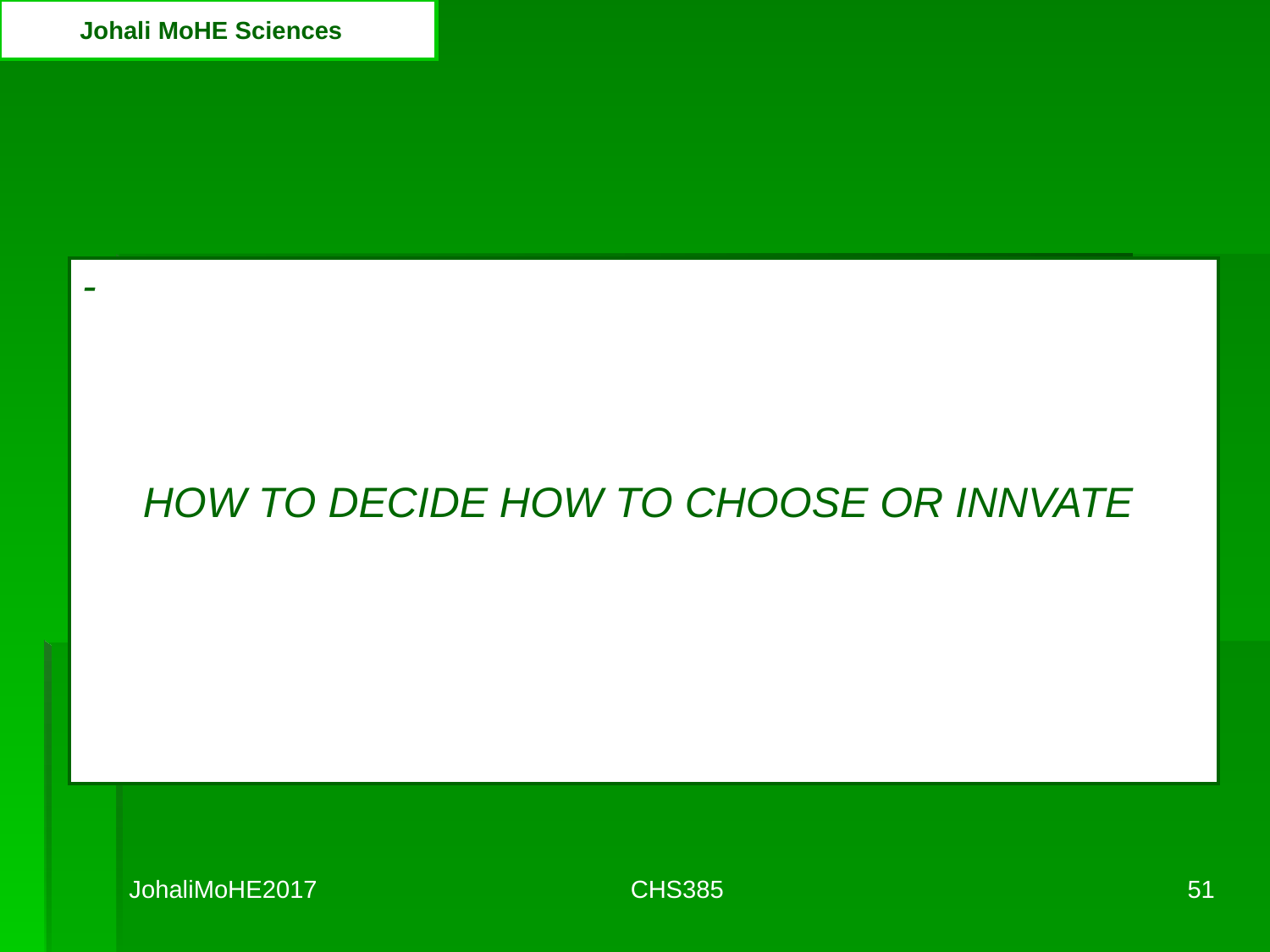

Johali MoHE Sciences
-

HOW TO DECIDE HOW TO CHOOSE OR INNVATE
JohaliMoHE2017
CHS385
51